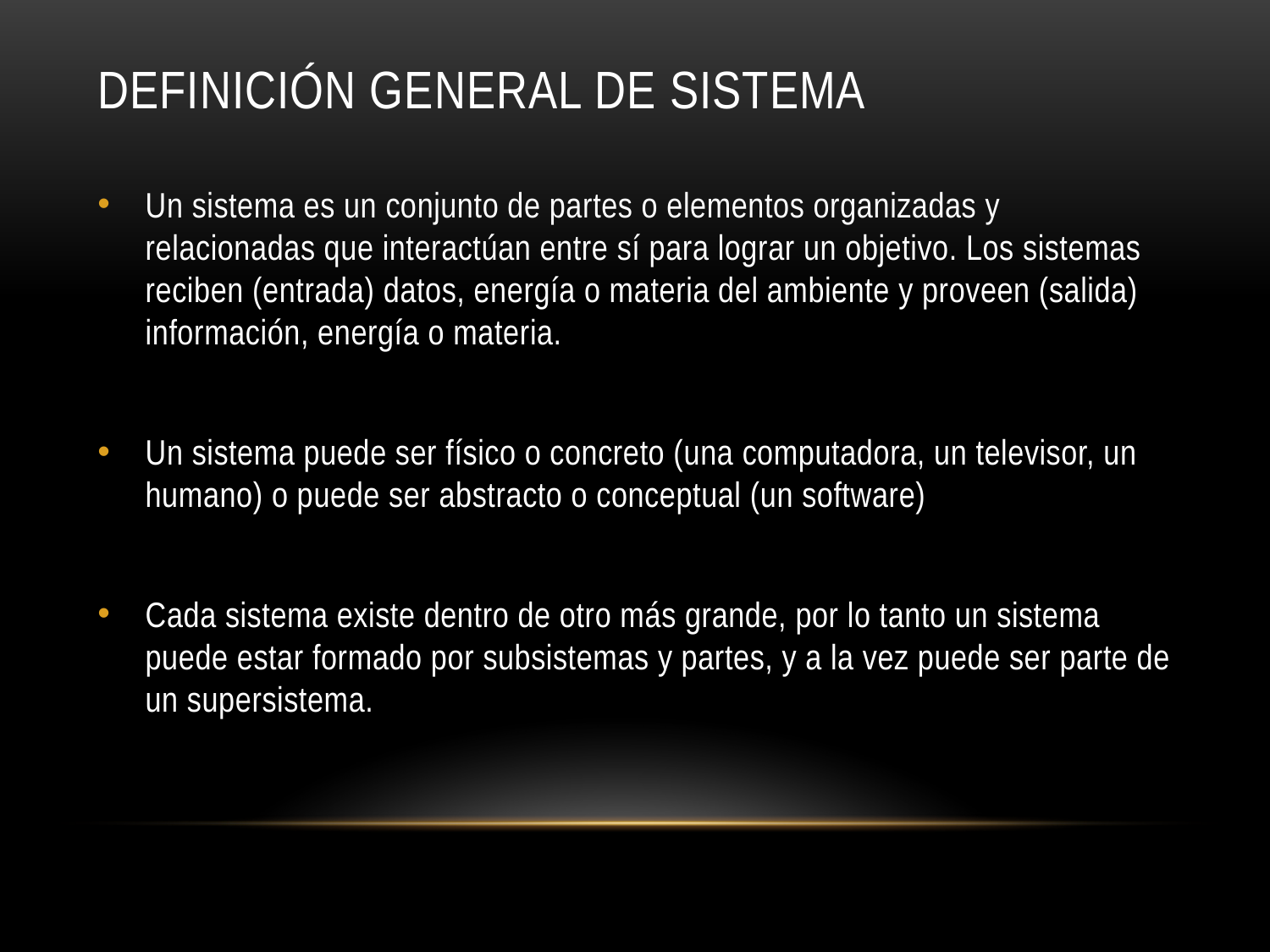

# Definición general de Sistema
Un sistema es un conjunto de partes o elementos organizadas y relacionadas que interactúan entre sí para lograr un objetivo. Los sistemas reciben (entrada) datos, energía o materia del ambiente y proveen (salida) información, energía o materia.

Un sistema puede ser físico o concreto (una computadora, un televisor, un humano) o puede ser abstracto o conceptual (un software)

Cada sistema existe dentro de otro más grande, por lo tanto un sistema puede estar formado por subsistemas y partes, y a la vez puede ser parte de un supersistema.